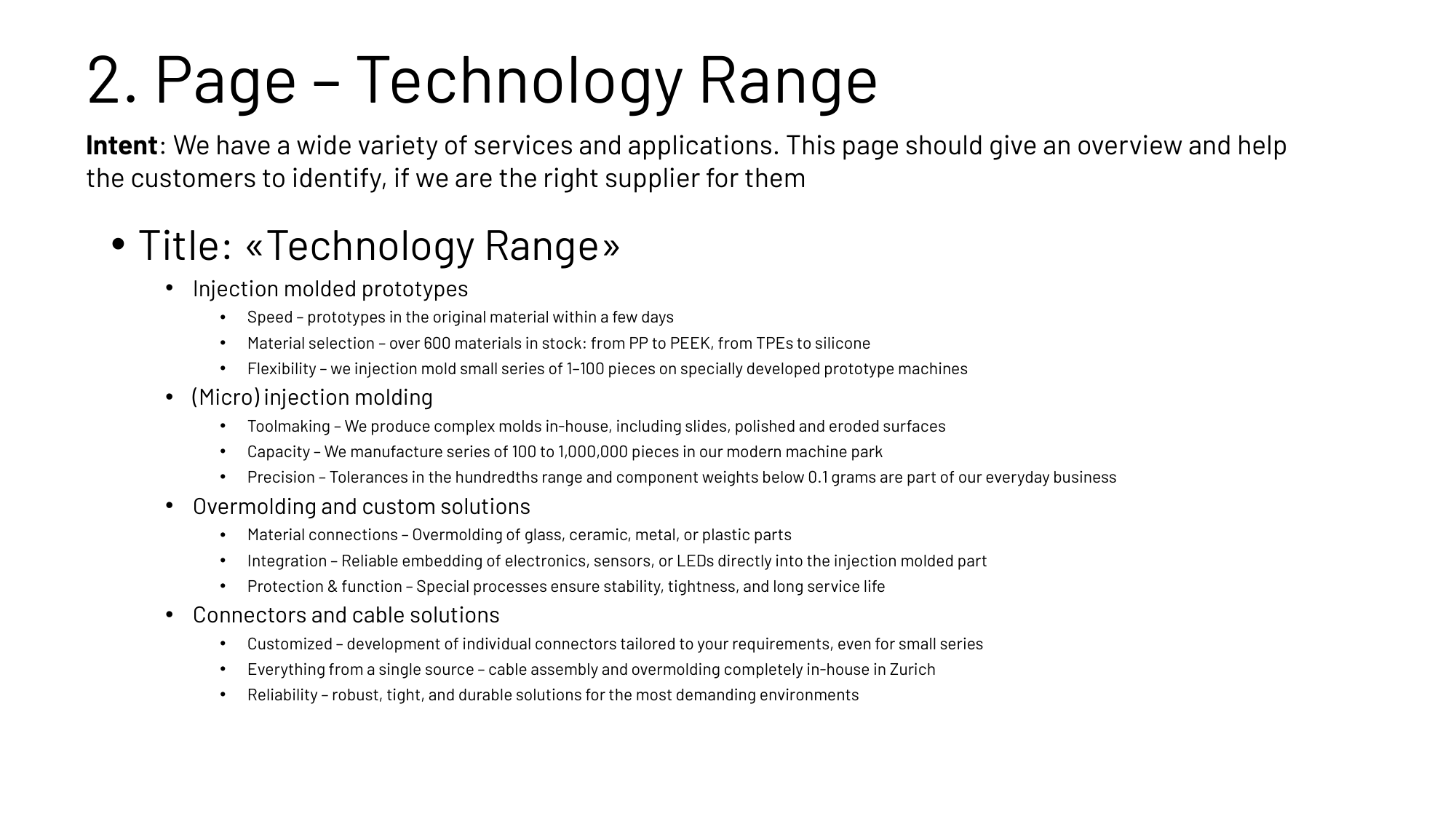

# 2. Page – Technology Range
Intent: We have a wide variety of services and applications. This page should give an overview and help the customers to identify, if we are the right supplier for them
Title: «Technology Range»
Injection molded prototypes
Speed – prototypes in the original material within a few days
Material selection – over 600 materials in stock: from PP to PEEK, from TPEs to silicone
Flexibility – we injection mold small series of 1–100 pieces on specially developed prototype machines
(Micro) injection molding
Toolmaking – We produce complex molds in-house, including slides, polished and eroded surfaces
Capacity – We manufacture series of 100 to 1,000,000 pieces in our modern machine park
Precision – Tolerances in the hundredths range and component weights below 0.1 grams are part of our everyday business
Overmolding and custom solutions
Material connections – Overmolding of glass, ceramic, metal, or plastic parts
Integration – Reliable embedding of electronics, sensors, or LEDs directly into the injection molded part
Protection & function – Special processes ensure stability, tightness, and long service life
Connectors and cable solutions
Customized – development of individual connectors tailored to your requirements, even for small series
Everything from a single source – cable assembly and overmolding completely in-house in Zurich
Reliability – robust, tight, and durable solutions for the most demanding environments